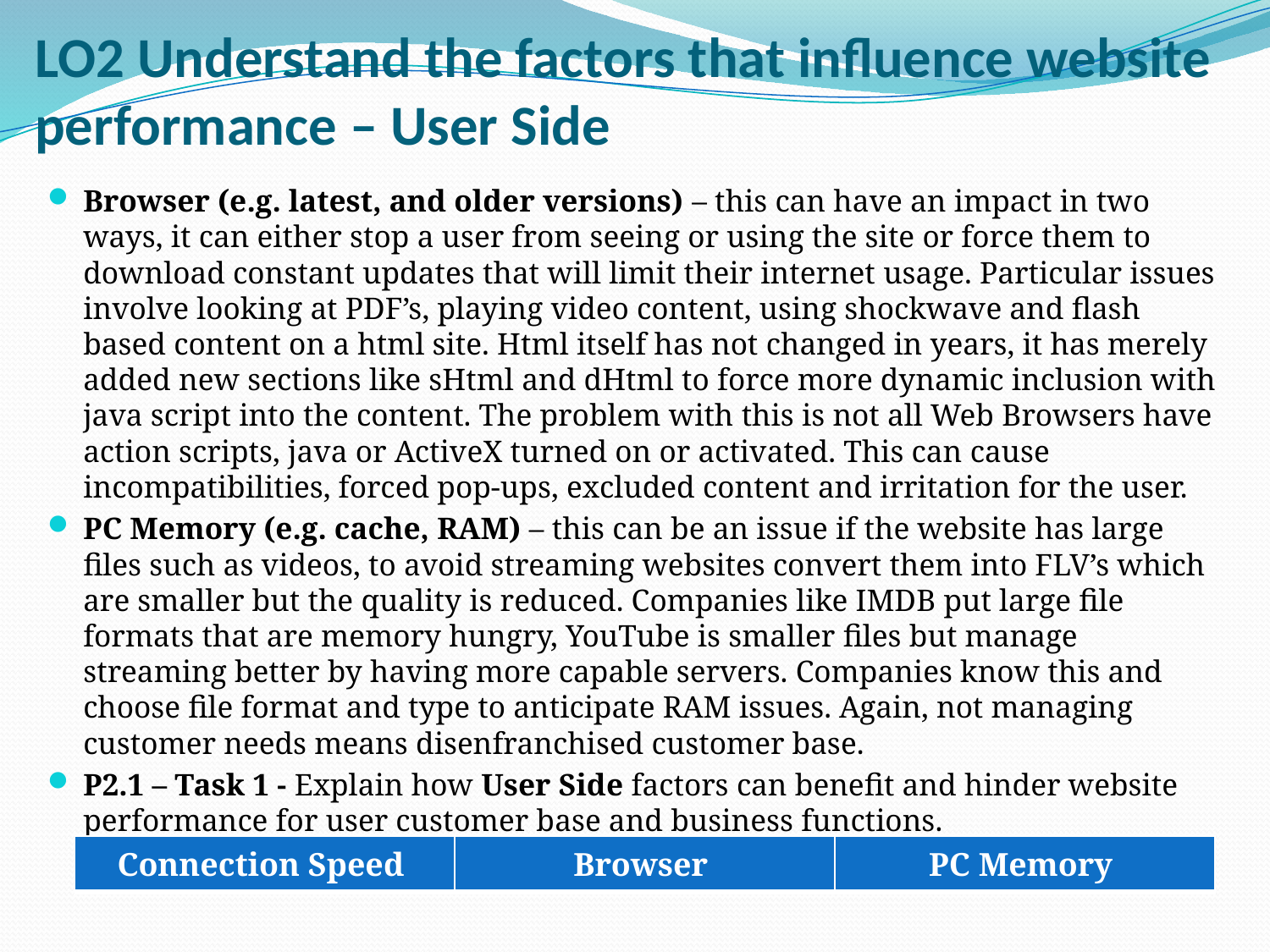

# LO2 Understand the factors that influence website performance – User Side
Browser (e.g. latest, and older versions) – this can have an impact in two ways, it can either stop a user from seeing or using the site or force them to download constant updates that will limit their internet usage. Particular issues involve looking at PDF’s, playing video content, using shockwave and flash based content on a html site. Html itself has not changed in years, it has merely added new sections like sHtml and dHtml to force more dynamic inclusion with java script into the content. The problem with this is not all Web Browsers have action scripts, java or ActiveX turned on or activated. This can cause incompatibilities, forced pop-ups, excluded content and irritation for the user.
PC Memory (e.g. cache, RAM) – this can be an issue if the website has large files such as videos, to avoid streaming websites convert them into FLV’s which are smaller but the quality is reduced. Companies like IMDB put large file formats that are memory hungry, YouTube is smaller files but manage streaming better by having more capable servers. Companies know this and choose file format and type to anticipate RAM issues. Again, not managing customer needs means disenfranchised customer base.
P2.1 – Task 1 - Explain how User Side factors can benefit and hinder website performance for user customer base and business functions.
| Connection Speed | Browser | PC Memory |
| --- | --- | --- |